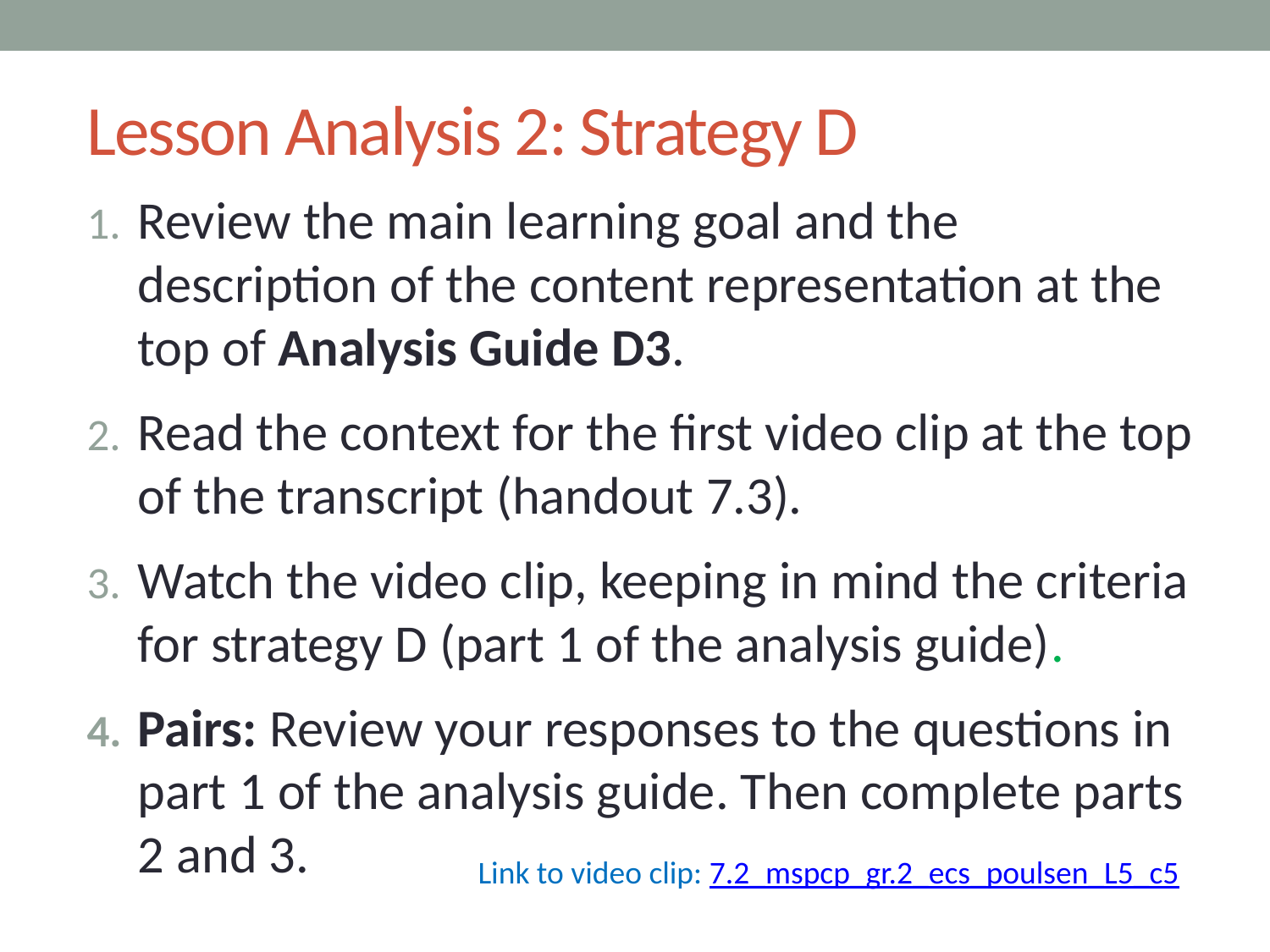

# Lesson Analysis 2: Strategy D
Review the main learning goal and the description of the content representation at the top of Analysis Guide D3.
Read the context for the first video clip at the top of the transcript (handout 7.3).
Watch the video clip, keeping in mind the criteria for strategy D (part 1 of the analysis guide).
Pairs: Review your responses to the questions in part 1 of the analysis guide. Then complete parts 2 and 3.
Link to video clip: 7.2_mspcp_gr.2_ecs_poulsen_L5_c5